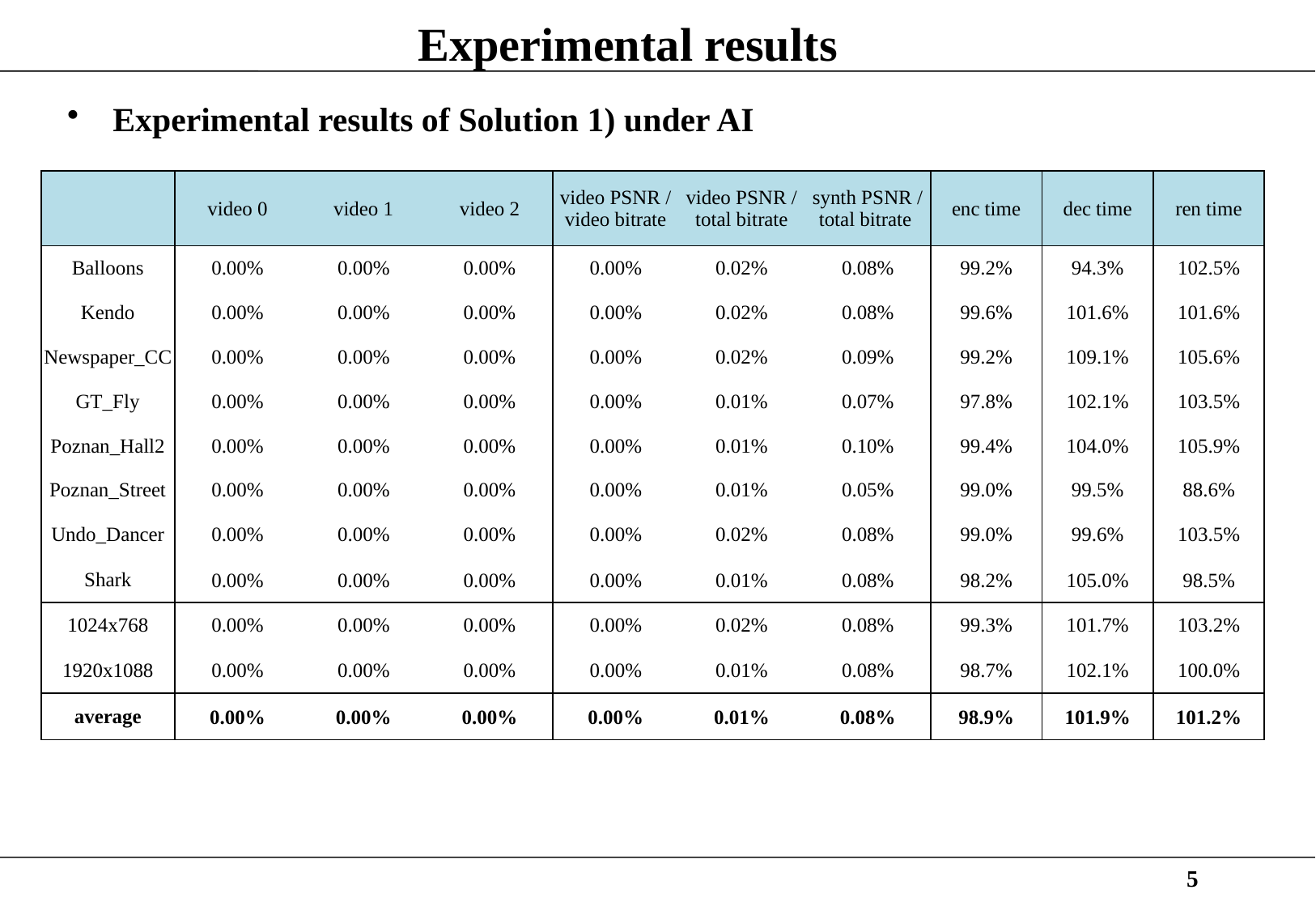

# Experimental results
Experimental results of Solution 1) under AI
|  | video 0 | video 1 | video 2 | video PSNR / video bitrate | video PSNR / total bitrate | synth PSNR / total bitrate | enc time | dec time | ren time |
| --- | --- | --- | --- | --- | --- | --- | --- | --- | --- |
| Balloons | 0.00% | 0.00% | 0.00% | 0.00% | 0.02% | 0.08% | 99.2% | 94.3% | 102.5% |
| Kendo | 0.00% | 0.00% | 0.00% | 0.00% | 0.02% | 0.08% | 99.6% | 101.6% | 101.6% |
| Newspaper\_CC | 0.00% | 0.00% | 0.00% | 0.00% | 0.02% | 0.09% | 99.2% | 109.1% | 105.6% |
| GT\_Fly | 0.00% | 0.00% | 0.00% | 0.00% | 0.01% | 0.07% | 97.8% | 102.1% | 103.5% |
| Poznan\_Hall2 | 0.00% | 0.00% | 0.00% | 0.00% | 0.01% | 0.10% | 99.4% | 104.0% | 105.9% |
| Poznan\_Street | 0.00% | 0.00% | 0.00% | 0.00% | 0.01% | 0.05% | 99.0% | 99.5% | 88.6% |
| Undo\_Dancer | 0.00% | 0.00% | 0.00% | 0.00% | 0.02% | 0.08% | 99.0% | 99.6% | 103.5% |
| Shark | 0.00% | 0.00% | 0.00% | 0.00% | 0.01% | 0.08% | 98.2% | 105.0% | 98.5% |
| 1024x768 | 0.00% | 0.00% | 0.00% | 0.00% | 0.02% | 0.08% | 99.3% | 101.7% | 103.2% |
| 1920x1088 | 0.00% | 0.00% | 0.00% | 0.00% | 0.01% | 0.08% | 98.7% | 102.1% | 100.0% |
| average | 0.00% | 0.00% | 0.00% | 0.00% | 0.01% | 0.08% | 98.9% | 101.9% | 101.2% |
5